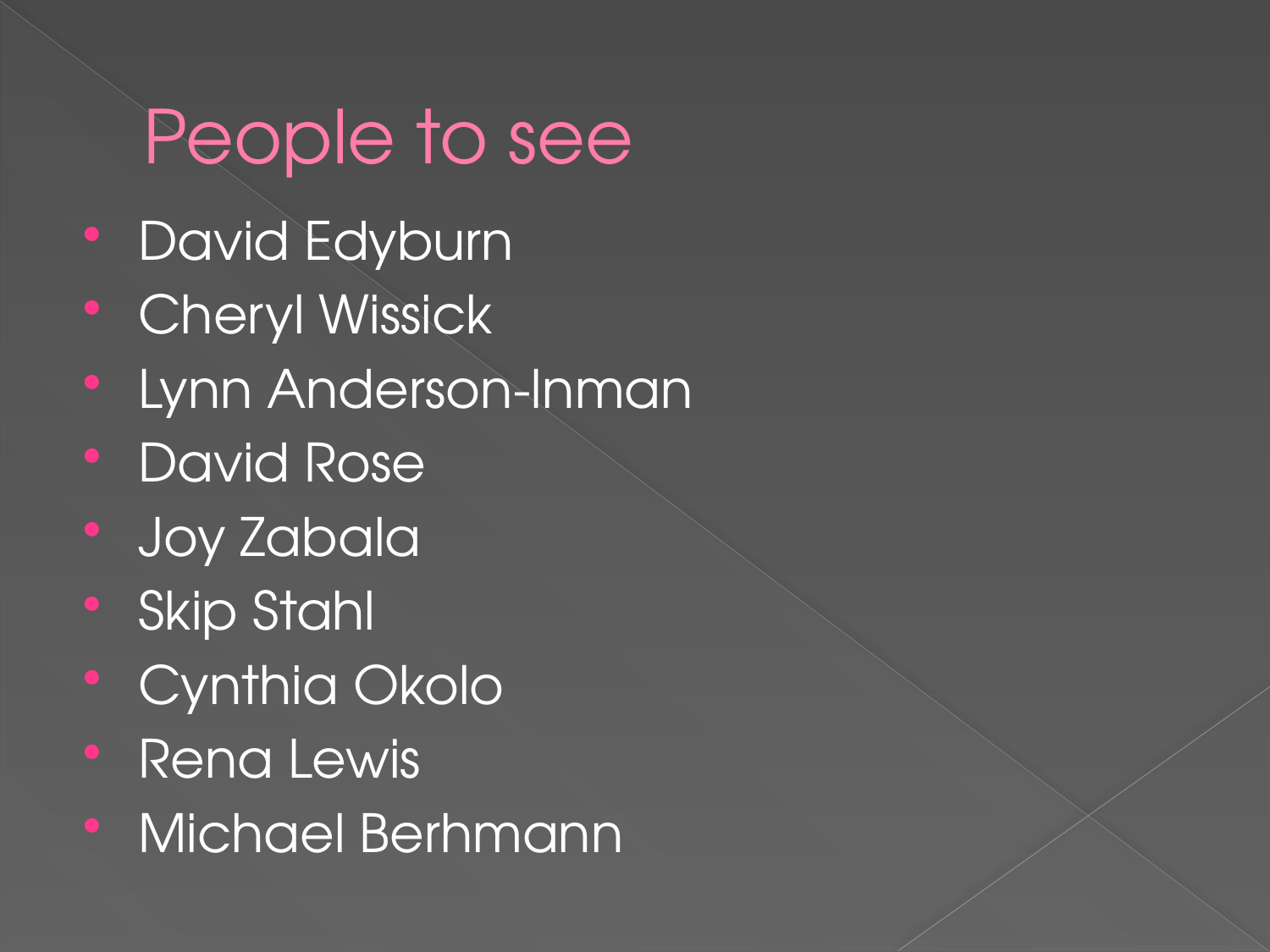

# People to see
David Edyburn
Cheryl Wissick
Lynn Anderson-Inman
David Rose
Joy Zabala
Skip Stahl
Cynthia Okolo
Rena Lewis
Michael Berhmann